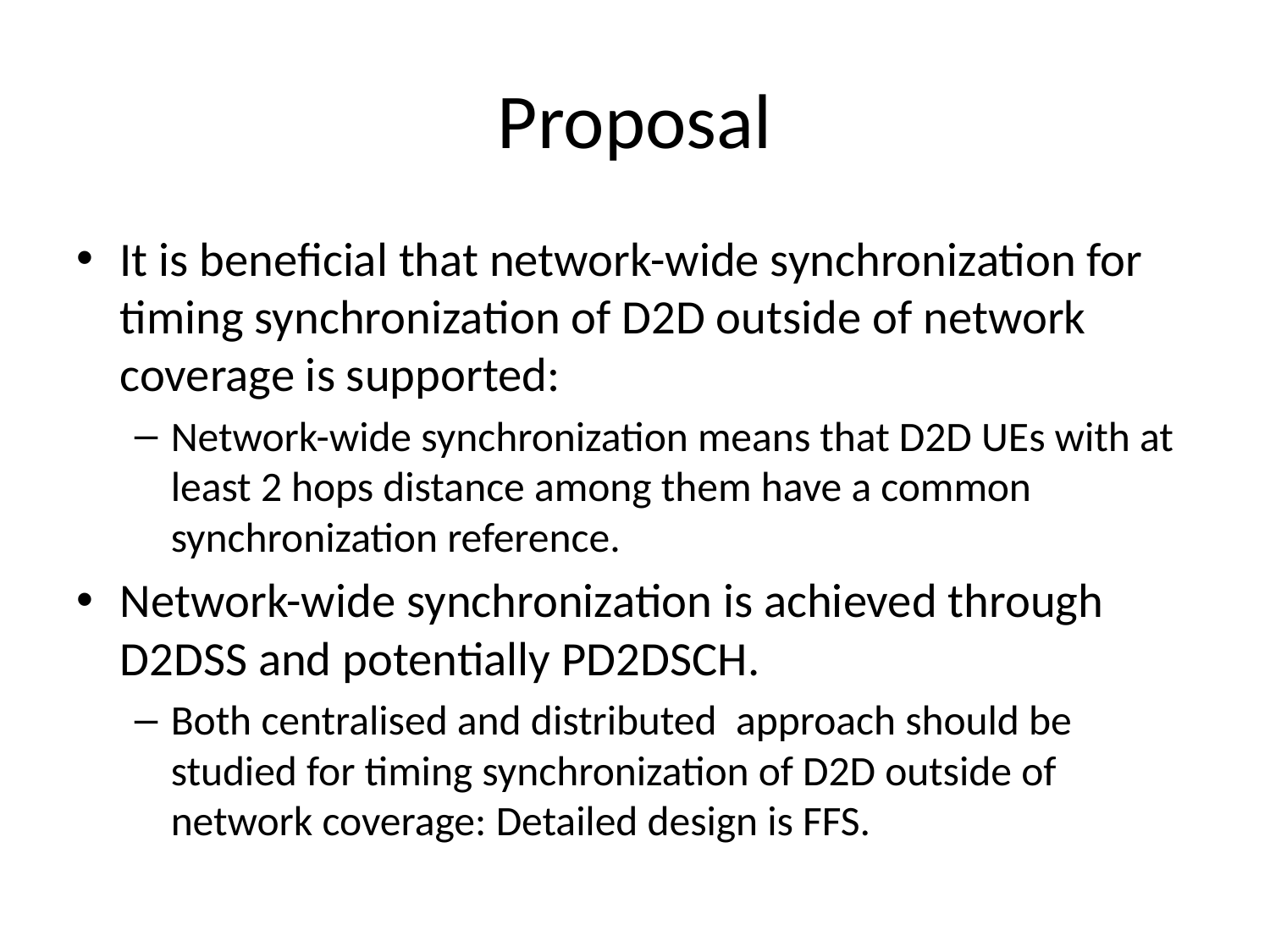

# Proposal
It is beneficial that network-wide synchronization for timing synchronization of D2D outside of network coverage is supported:
Network-wide synchronization means that D2D UEs with at least 2 hops distance among them have a common synchronization reference.
Network-wide synchronization is achieved through D2DSS and potentially PD2DSCH.
Both centralised and distributed  approach should be studied for timing synchronization of D2D outside of network coverage: Detailed design is FFS.